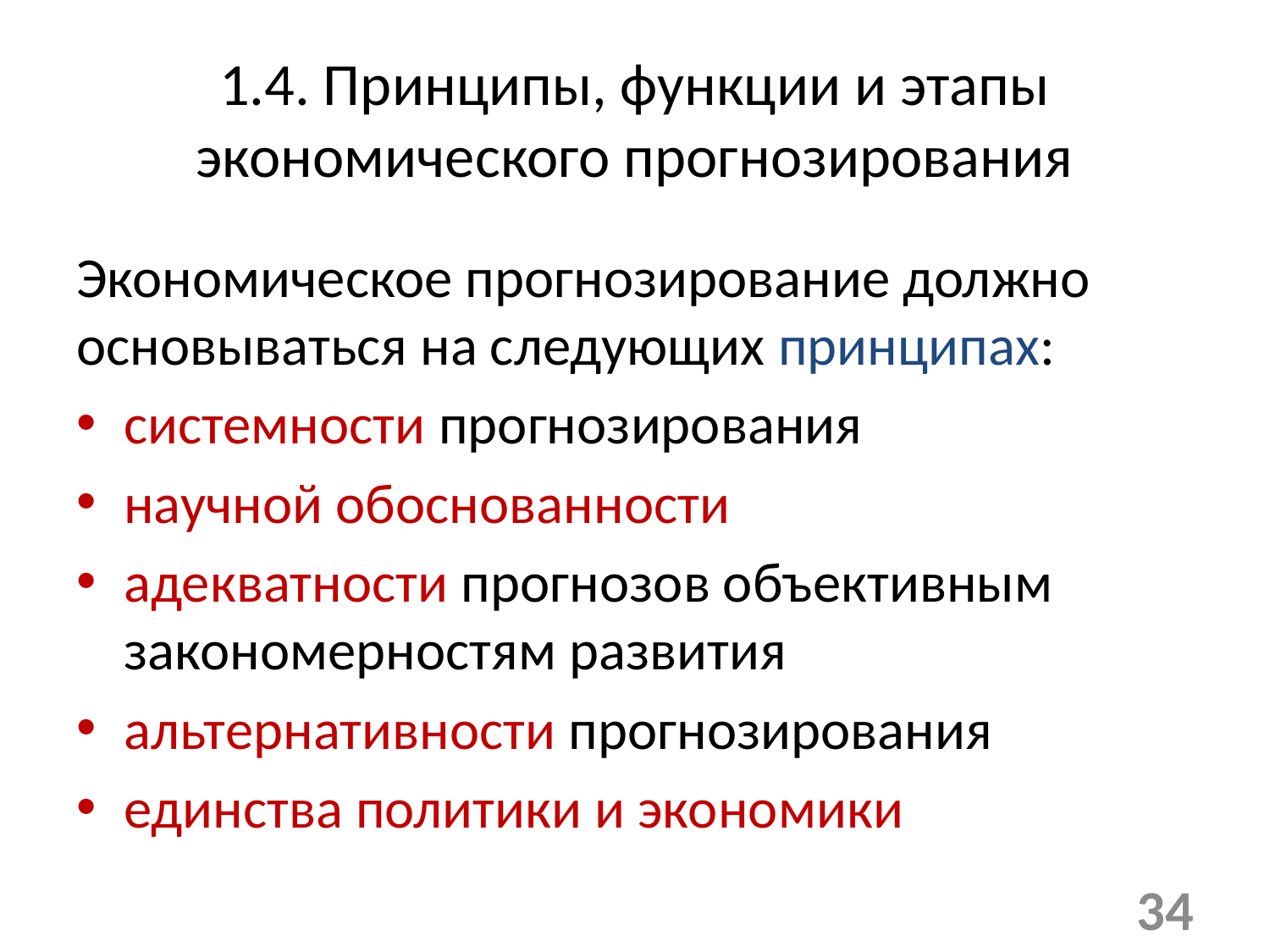

# 1.4. Принципы, функции и этапы экономического прогнозирования
Экономическое прогнозирование должно основываться на следующих принципах:
системности прогнозирования
научной обоснованности
адекватности прогнозов объективным закономерностям развития
альтернативности прогнозирования
единства политики и экономики

34